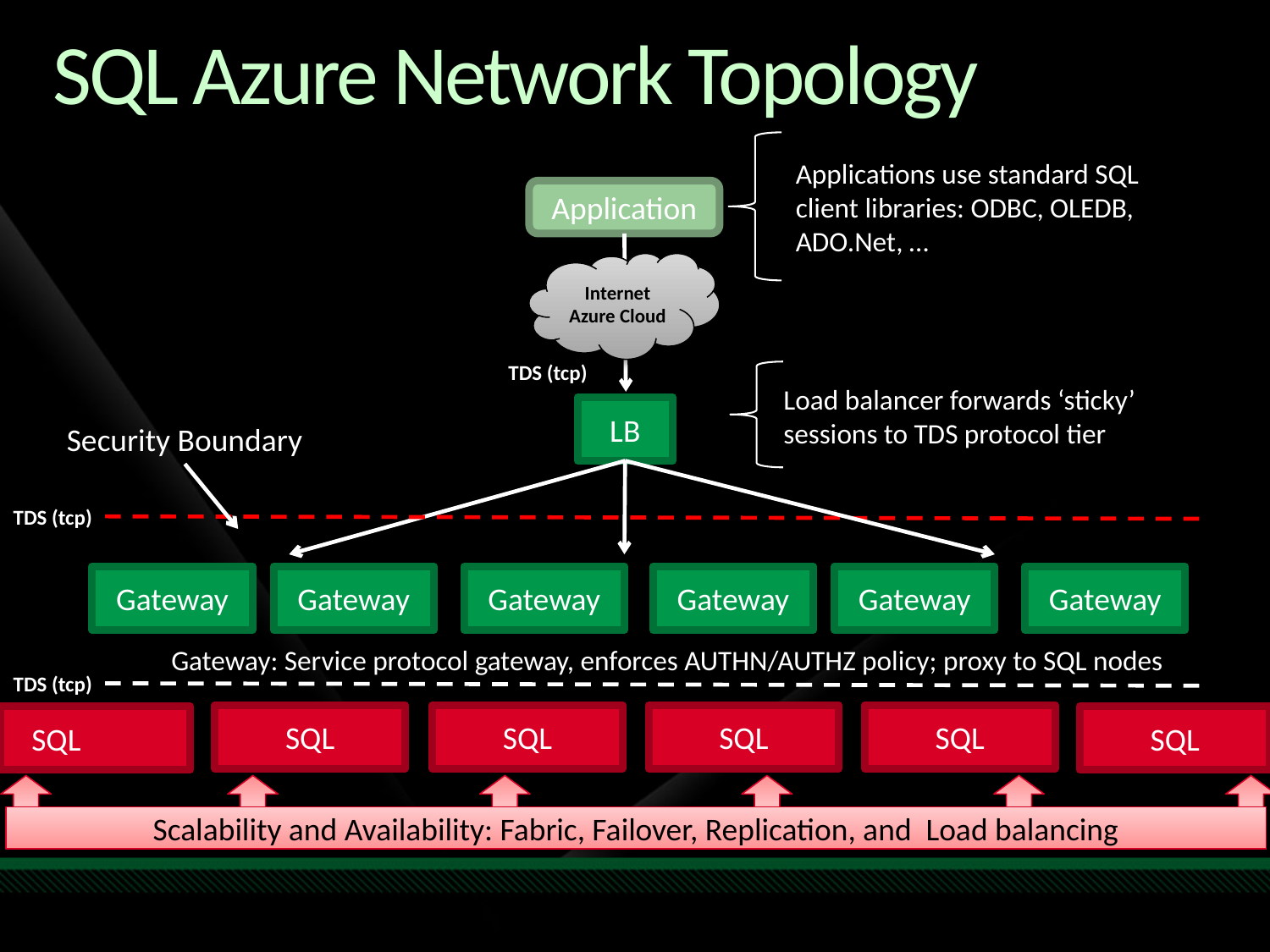

# SQL Azure Network Topology

Applications use standard SQL client libraries: ODBC, OLEDB, ADO.Net, …
Application
Internet
Azure Cloud
TDS (tcp)

Load balancer forwards ‘sticky’ sessions to TDS protocol tier
LB
Security Boundary
TDS (tcp)
Gateway
Gateway
Gateway
Gateway
Gateway
Gateway
Gateway: Service protocol gateway, enforces AUTHN/AUTHZ policy; proxy to SQL nodes
TDS (tcp)
SQL
SQL
SQL
SQL
SQL
SQL

Scalability and Availability: Fabric, Failover, Replication, and  Load balancing